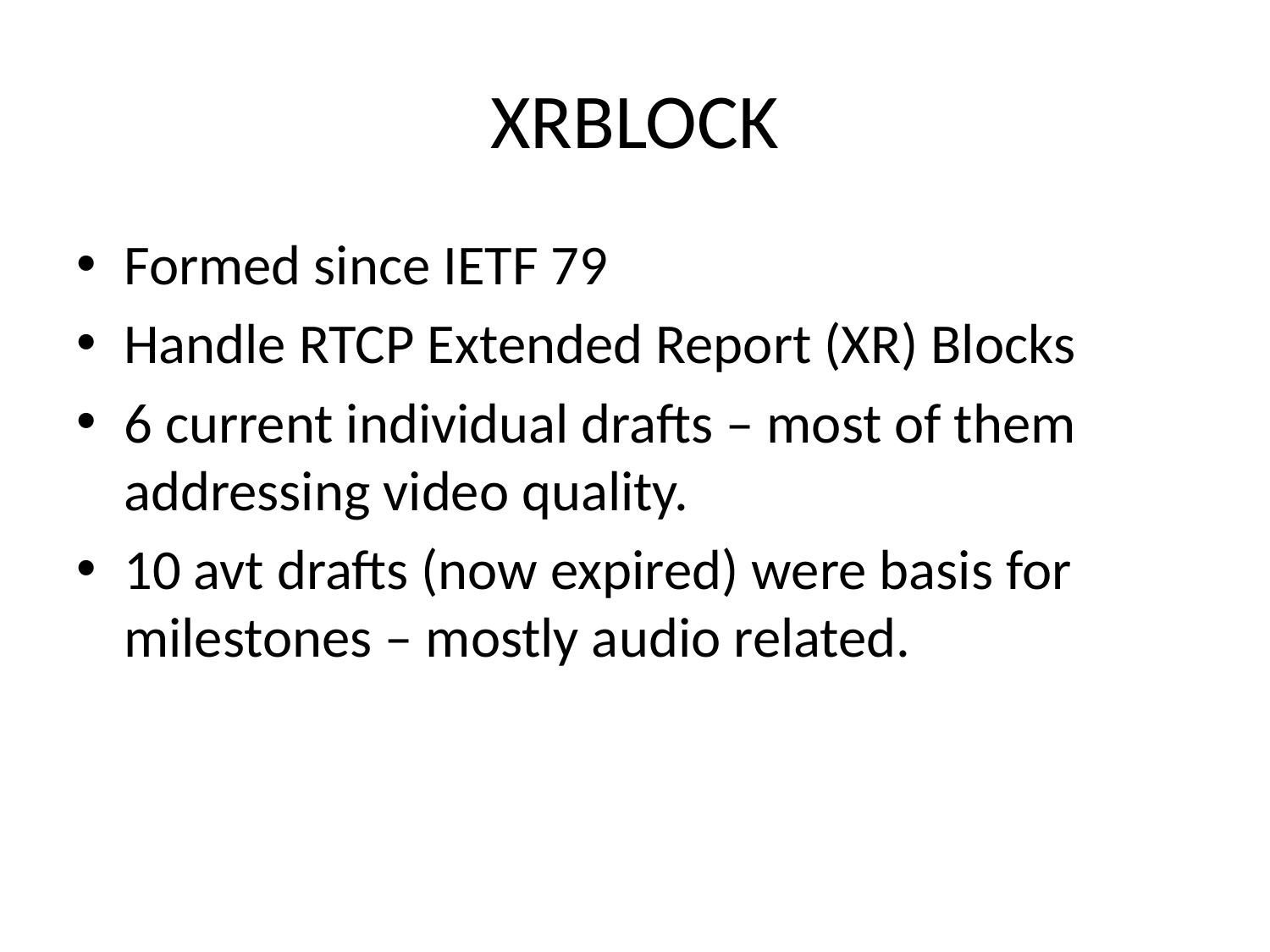

# XRBLOCK
Formed since IETF 79
Handle RTCP Extended Report (XR) Blocks
6 current individual drafts – most of them addressing video quality.
10 avt drafts (now expired) were basis for milestones – mostly audio related.